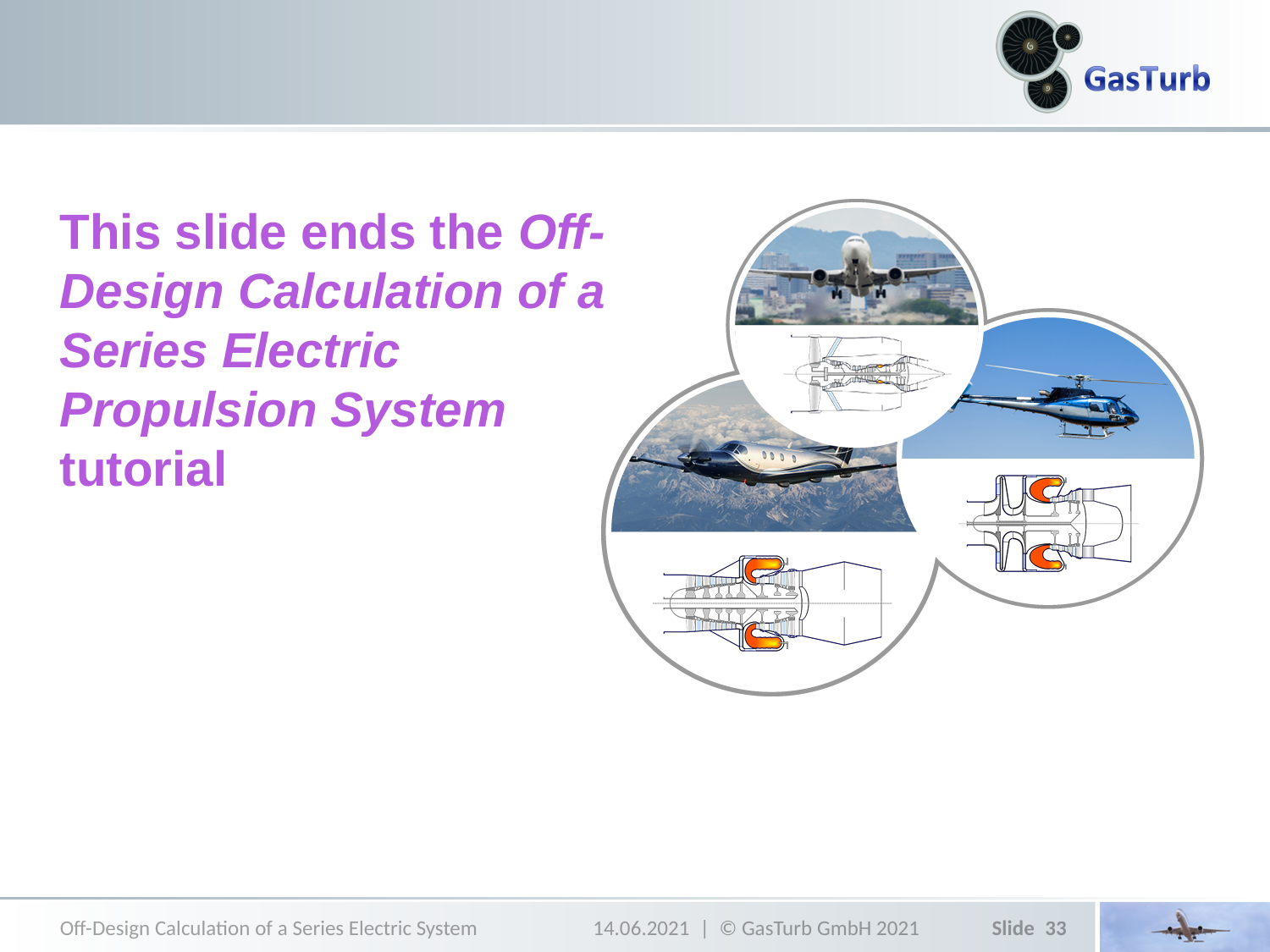

This slide ends the Off-Design Calculation of a Series Electric Propulsion System tutorial

Off-Design Calculation of a Series Electric System
14.06.2021
33